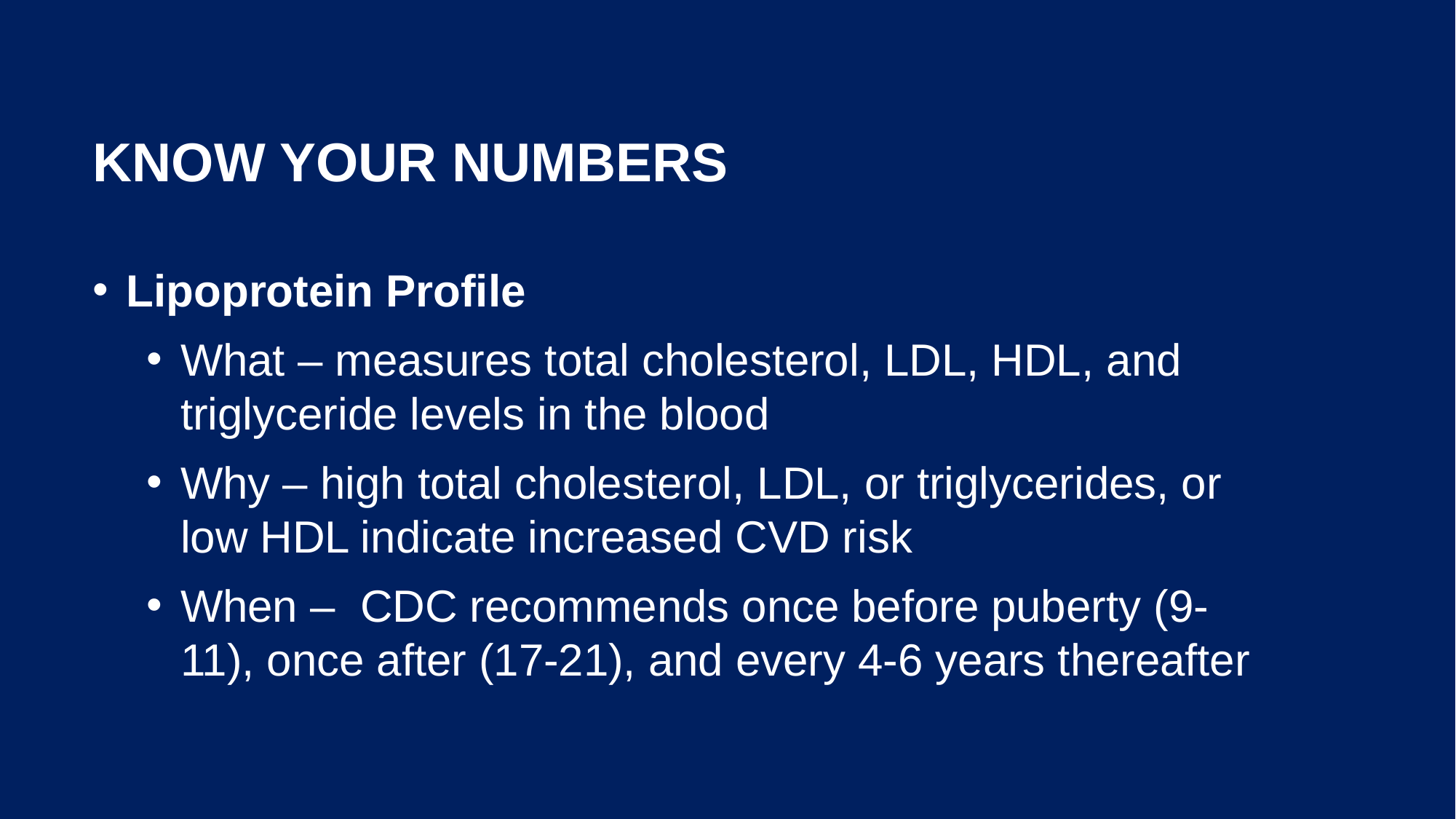

# Know your numbers
Lipoprotein Profile
What – measures total cholesterol, LDL, HDL, and triglyceride levels in the blood
Why – high total cholesterol, LDL, or triglycerides, or low HDL indicate increased CVD risk
When –  CDC recommends once before puberty (9-11), once after (17-21), and every 4-6 years thereafter